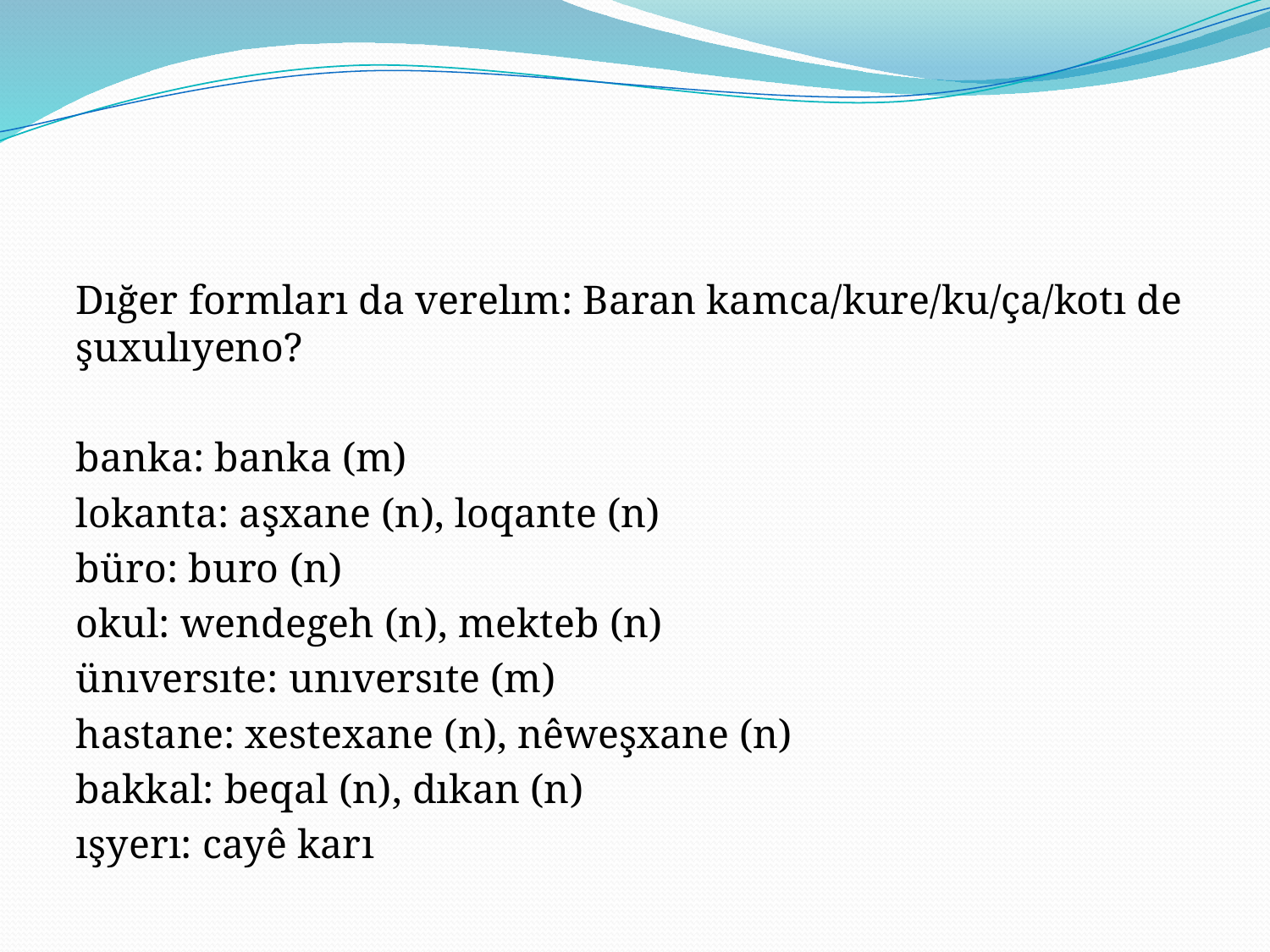

#
Dığer formları da verelım: Baran kamca/kure/ku/ça/kotı de şuxulıyeno?

banka: banka (m)
lokanta: aşxane (n), loqante (n)
büro: buro (n)
okul: wendegeh (n), mekteb (n)
ünıversıte: unıversıte (m)
hastane: xestexane (n), nêweşxane (n)
bakkal: beqal (n), dıkan (n)
ışyerı: cayê karı